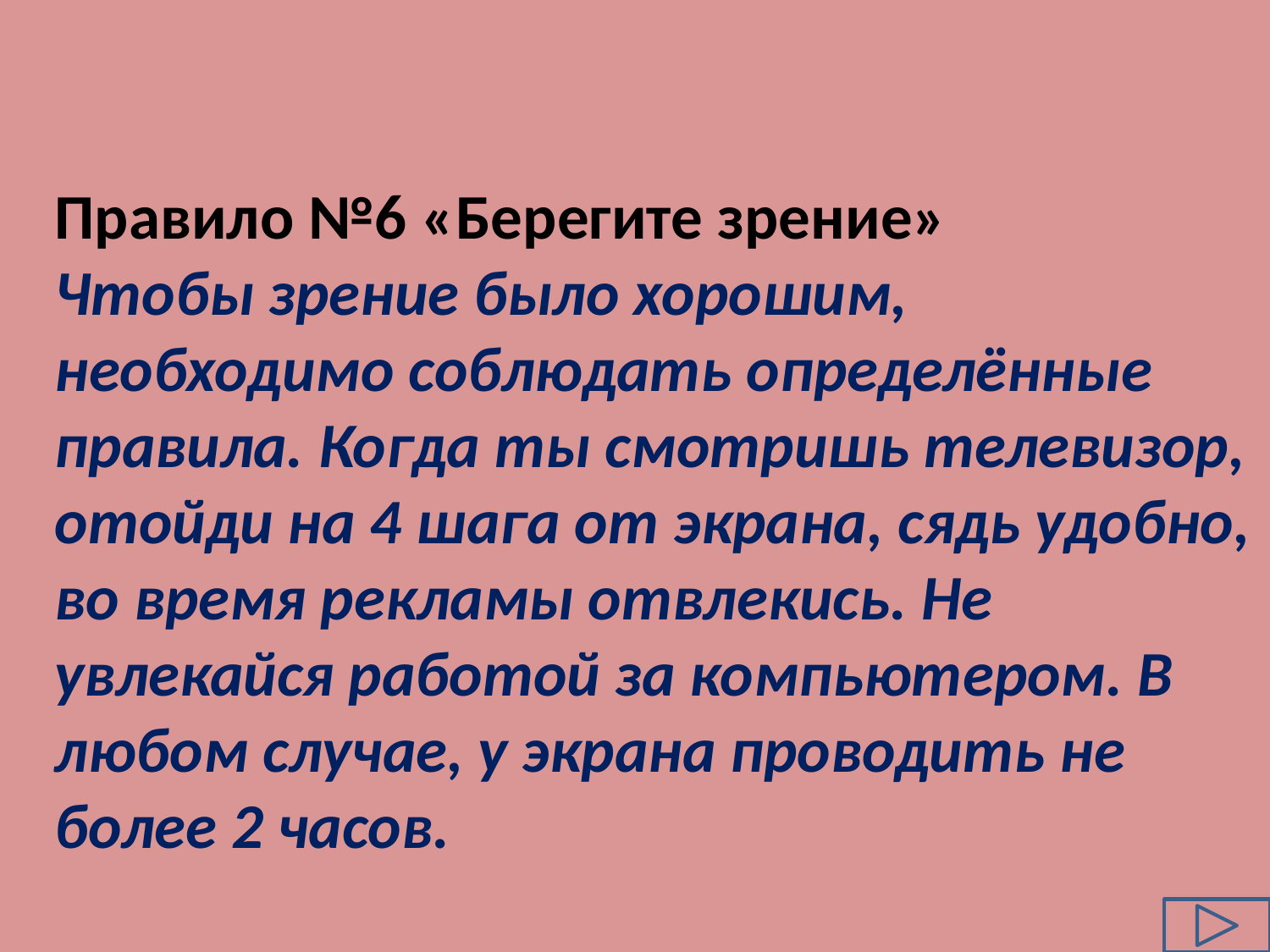

Правило №6 «Берегите зрение»
Чтобы зрение было хорошим, необходимо соблюдать определённые правила. Когда ты смотришь телевизор, отойди на 4 шага от экрана, сядь удобно, во время рекламы отвлекись. Не увлекайся работой за компьютером. В любом случае, у экрана проводить не более 2 часов.